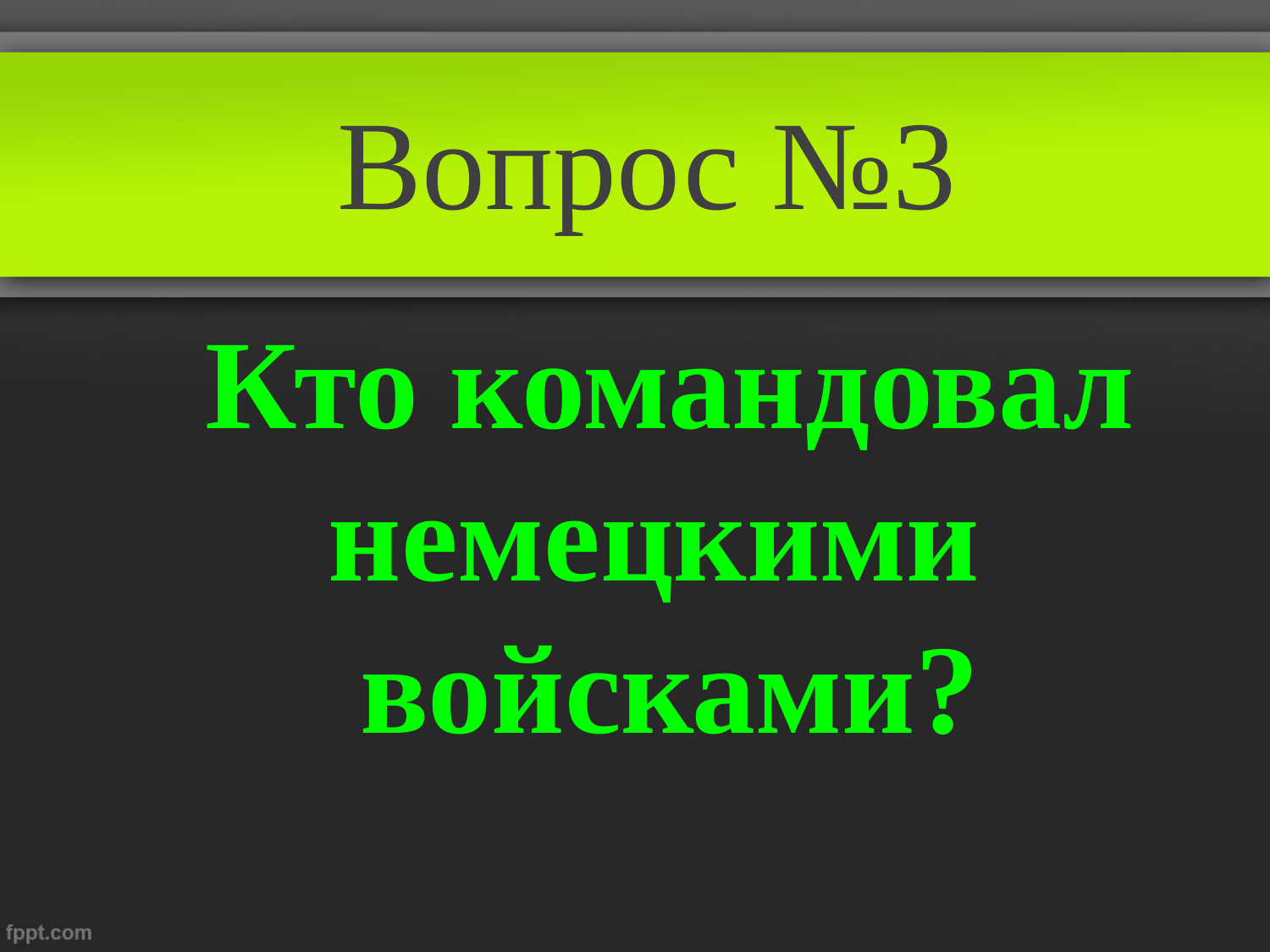

Вопрос №3
Кто командовал немецкими
войсками?
#